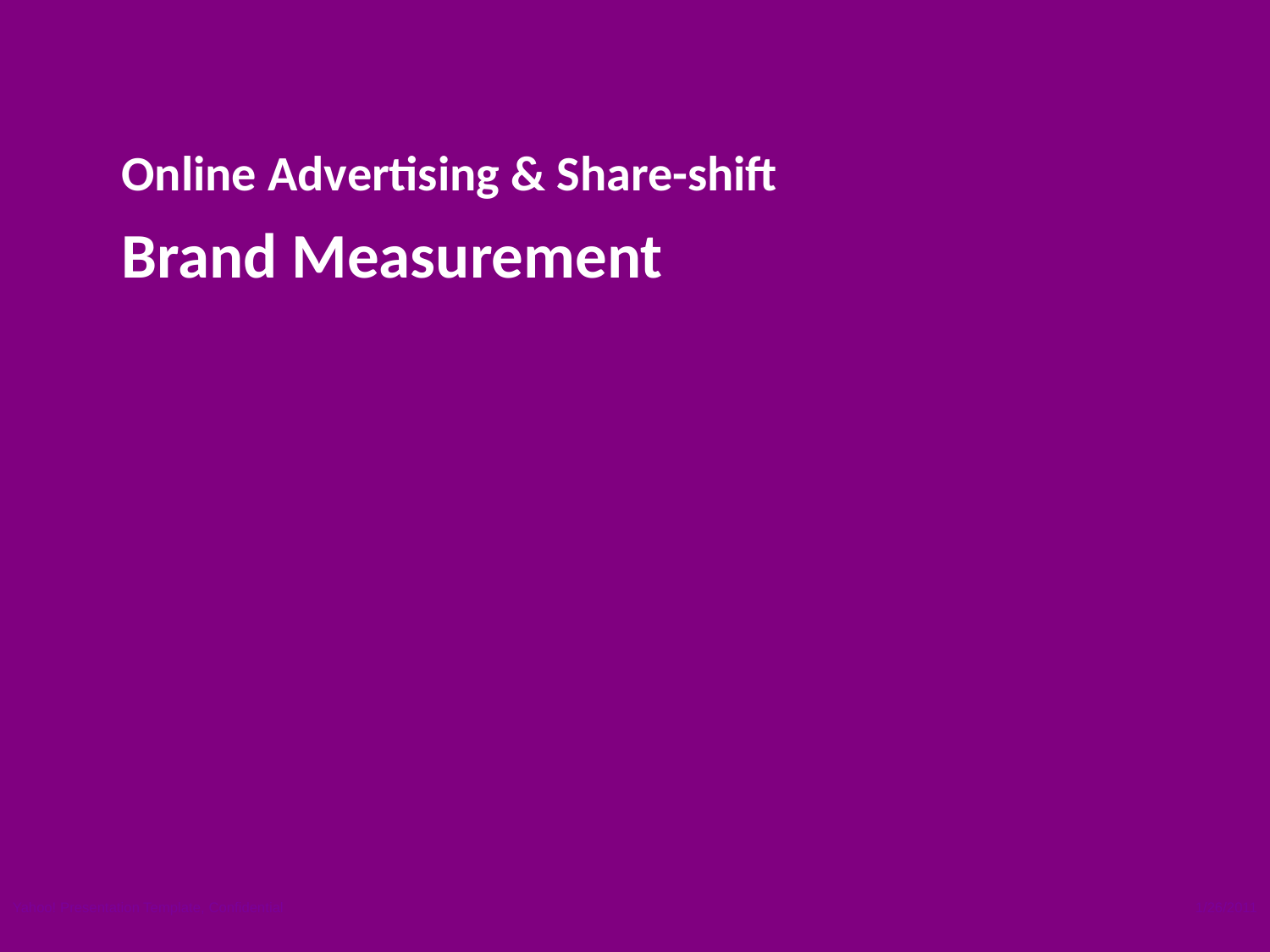

Online Advertising & Share-shift
Brand Measurement
Yahoo! Presentation Template, Confidential
1/26/2011